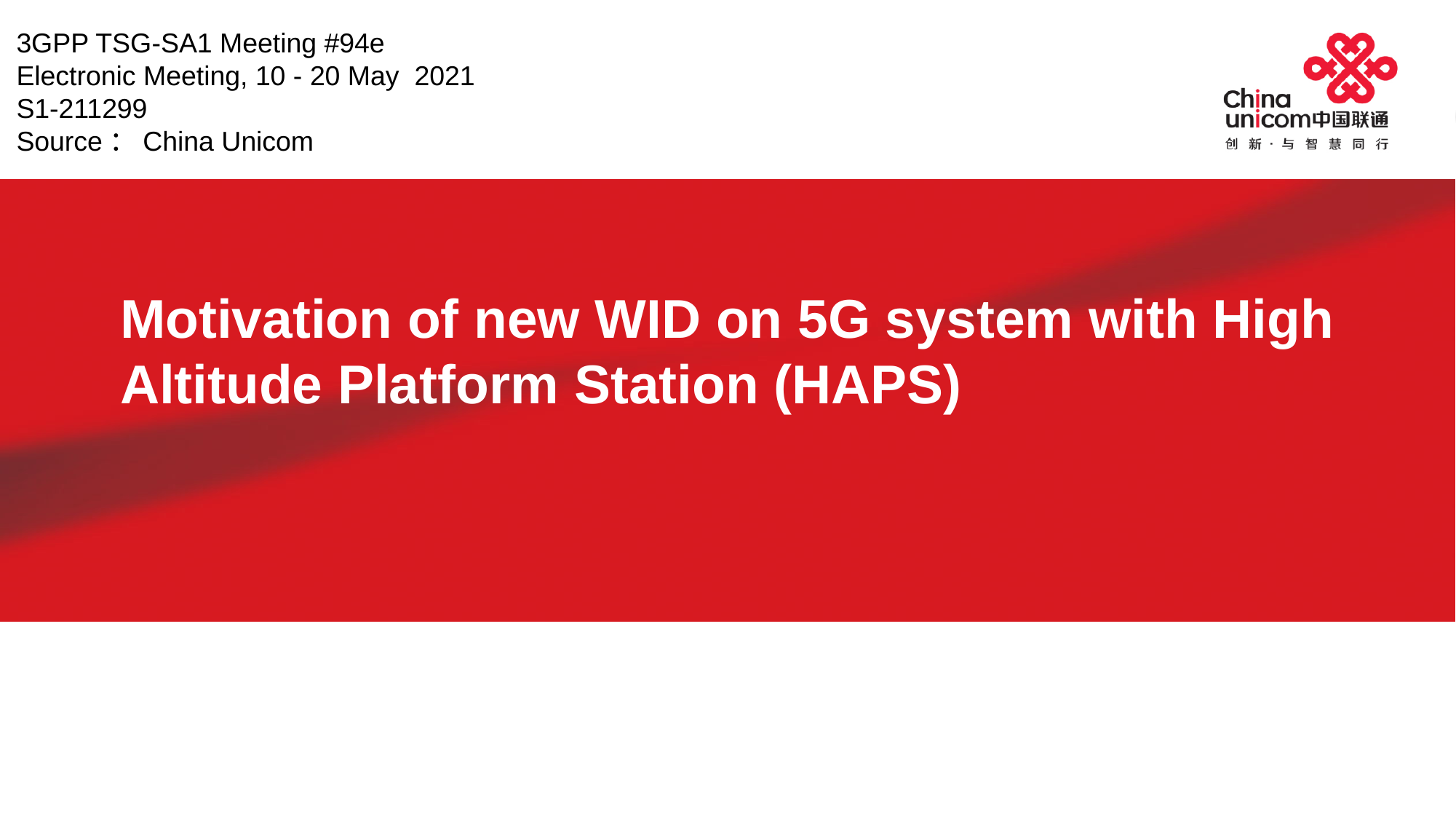

3GPP TSG-SA1 Meeting #94e
Electronic Meeting, 10 - 20 May  2021
S1-211299
Source：China Unicom
# Motivation of new WID on 5G system with High Altitude Platform Station (HAPS)